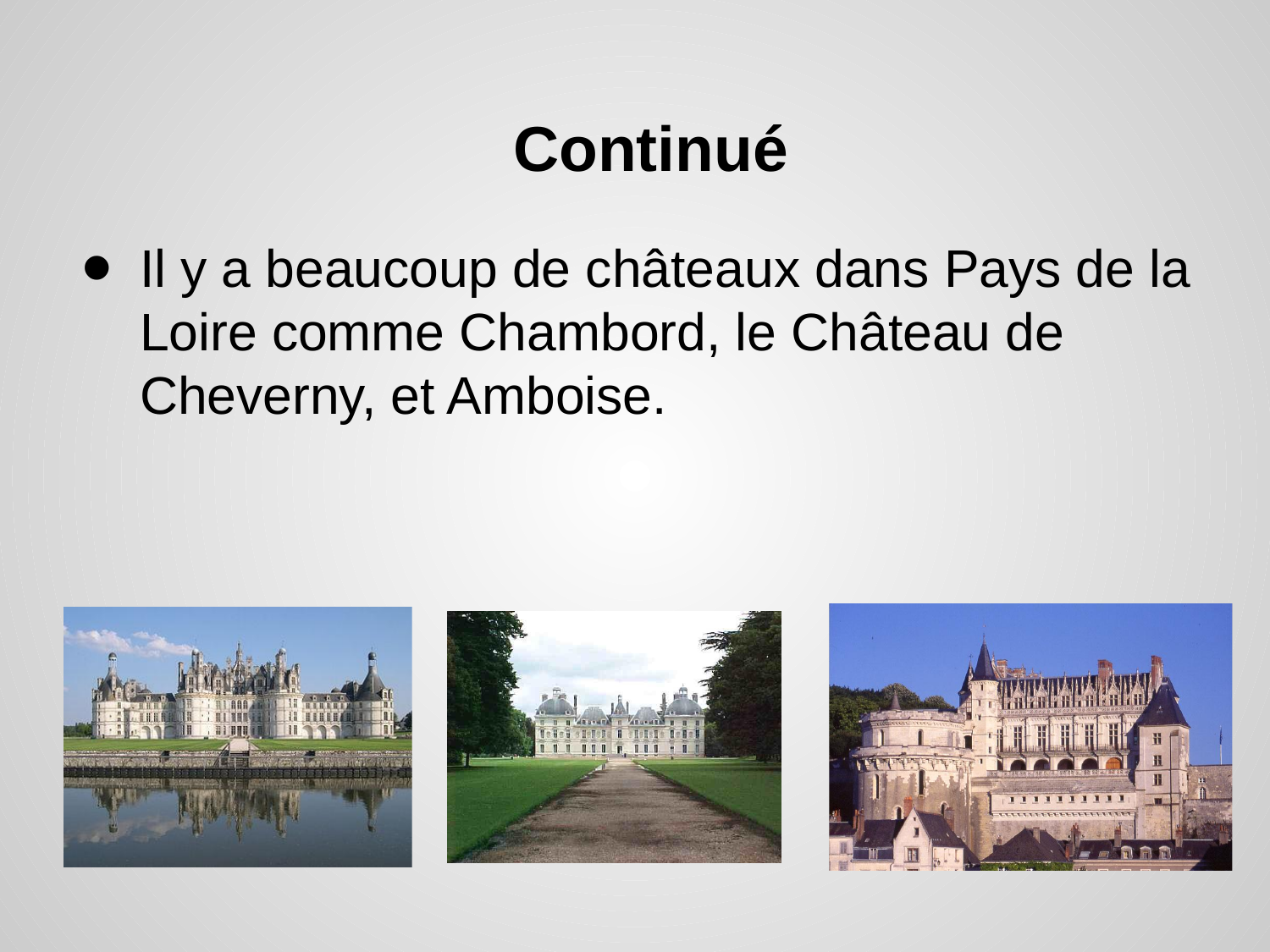

# Continué
Il y a beaucoup de châteaux dans Pays de la Loire comme Chambord, le Château de Cheverny, et Amboise.